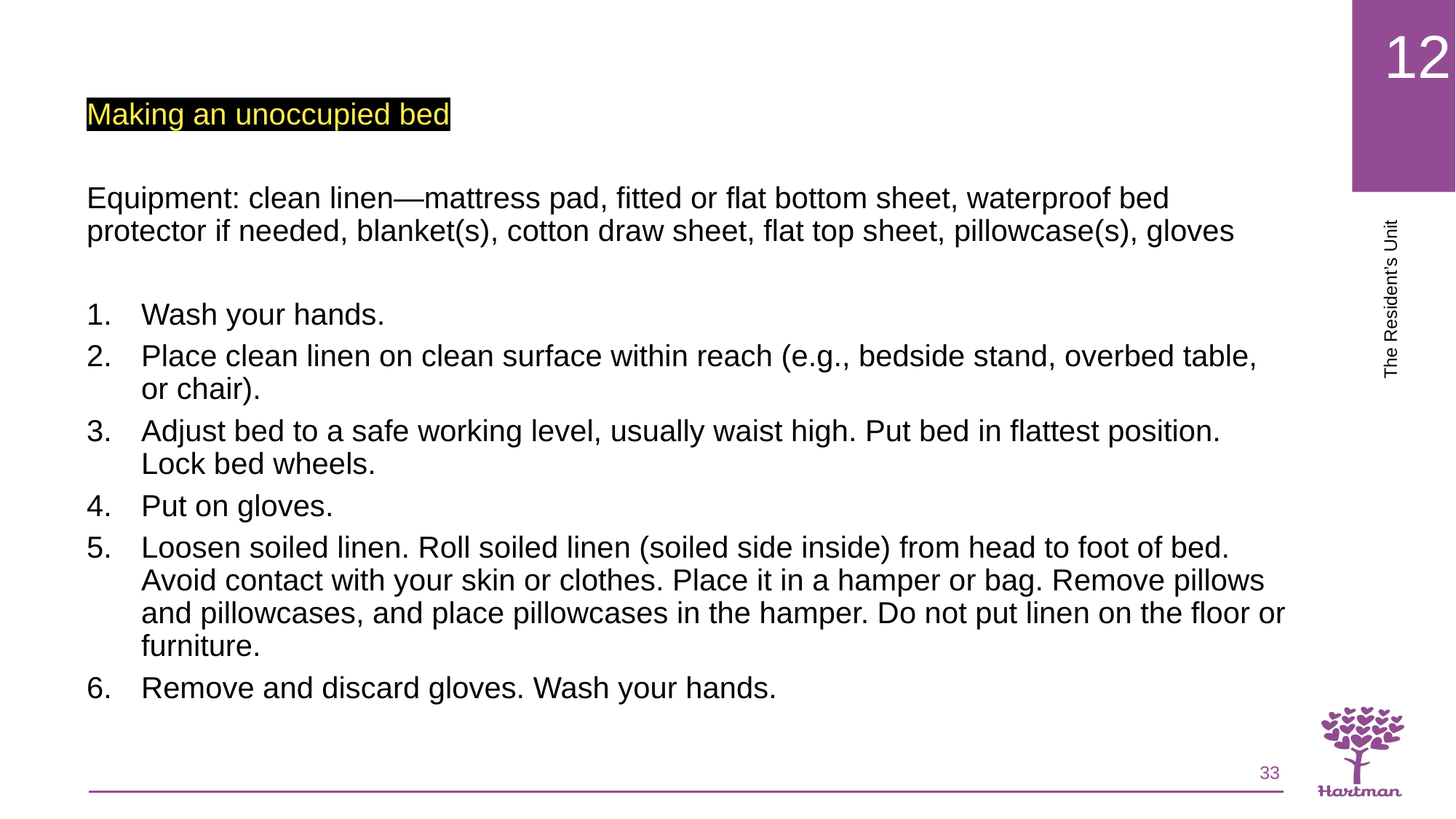

Making an unoccupied bed

Equipment: clean linen—mattress pad, fitted or flat bottom sheet, waterproof bed protector if needed, blanket(s), cotton draw sheet, flat top sheet, pillowcase(s), gloves

Wash your hands.
Place clean linen on clean surface within reach (e.g., bedside stand, overbed table, or chair).
Adjust bed to a safe working level, usually waist high. Put bed in flattest position. Lock bed wheels.
Put on gloves.
Loosen soiled linen. Roll soiled linen (soiled side inside) from head to foot of bed. Avoid contact with your skin or clothes. Place it in a hamper or bag. Remove pillows and pillowcases, and place pillowcases in the hamper. Do not put linen on the floor or furniture.
Remove and discard gloves. Wash your hands.

33